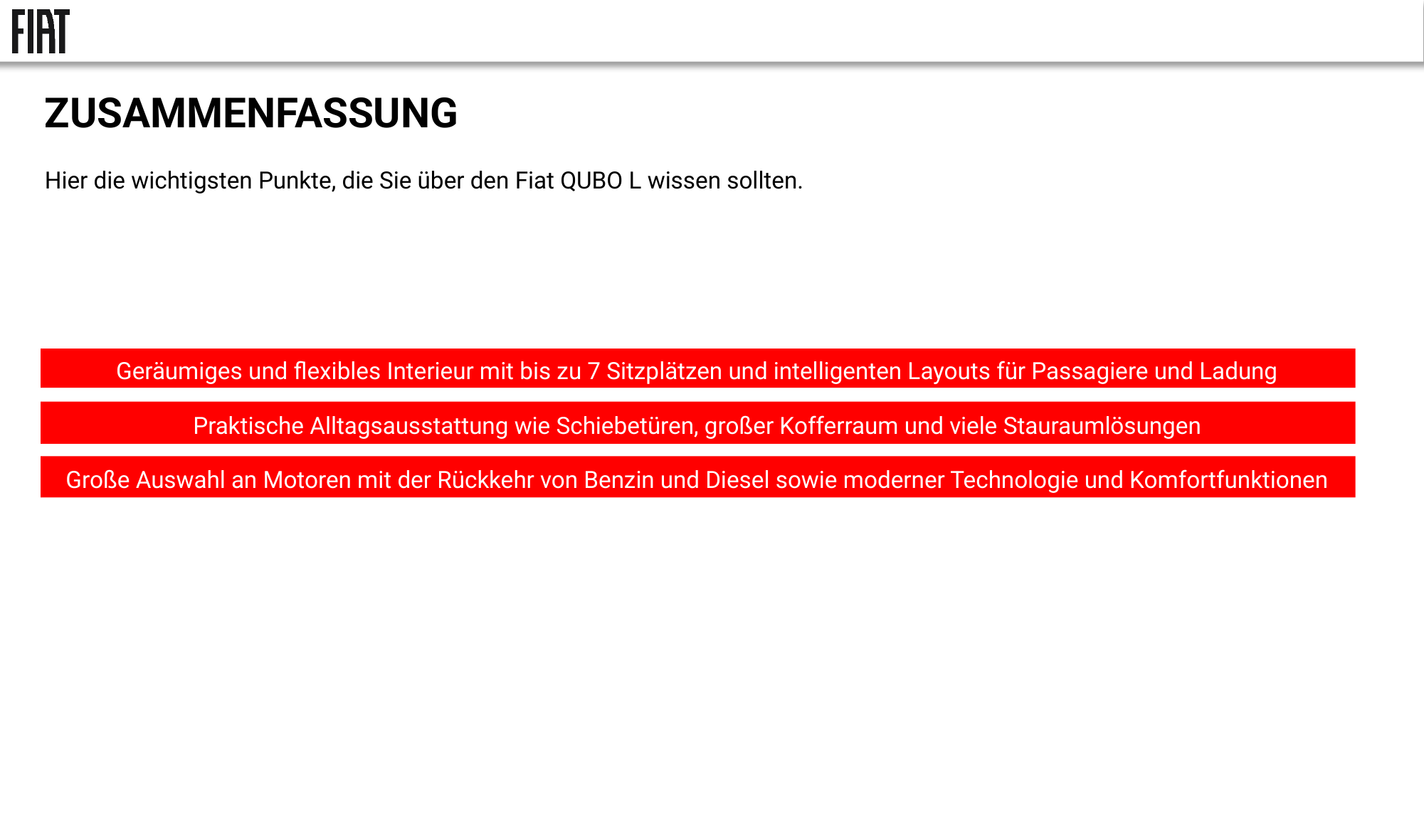

# ZUSAMMENFASSUNG
Hier die wichtigsten Punkte, die Sie über den Fiat QUBO L wissen sollten.
Geräumiges und flexibles Interieur mit bis zu 7 Sitzplätzen und intelligenten Layouts für Passagiere und Ladung
Praktische Alltagsausstattung wie Schiebetüren, großer Kofferraum und viele Stauraumlösungen
Große Auswahl an Motoren mit der Rückkehr von Benzin und Diesel sowie moderner Technologie und Komfortfunktionen